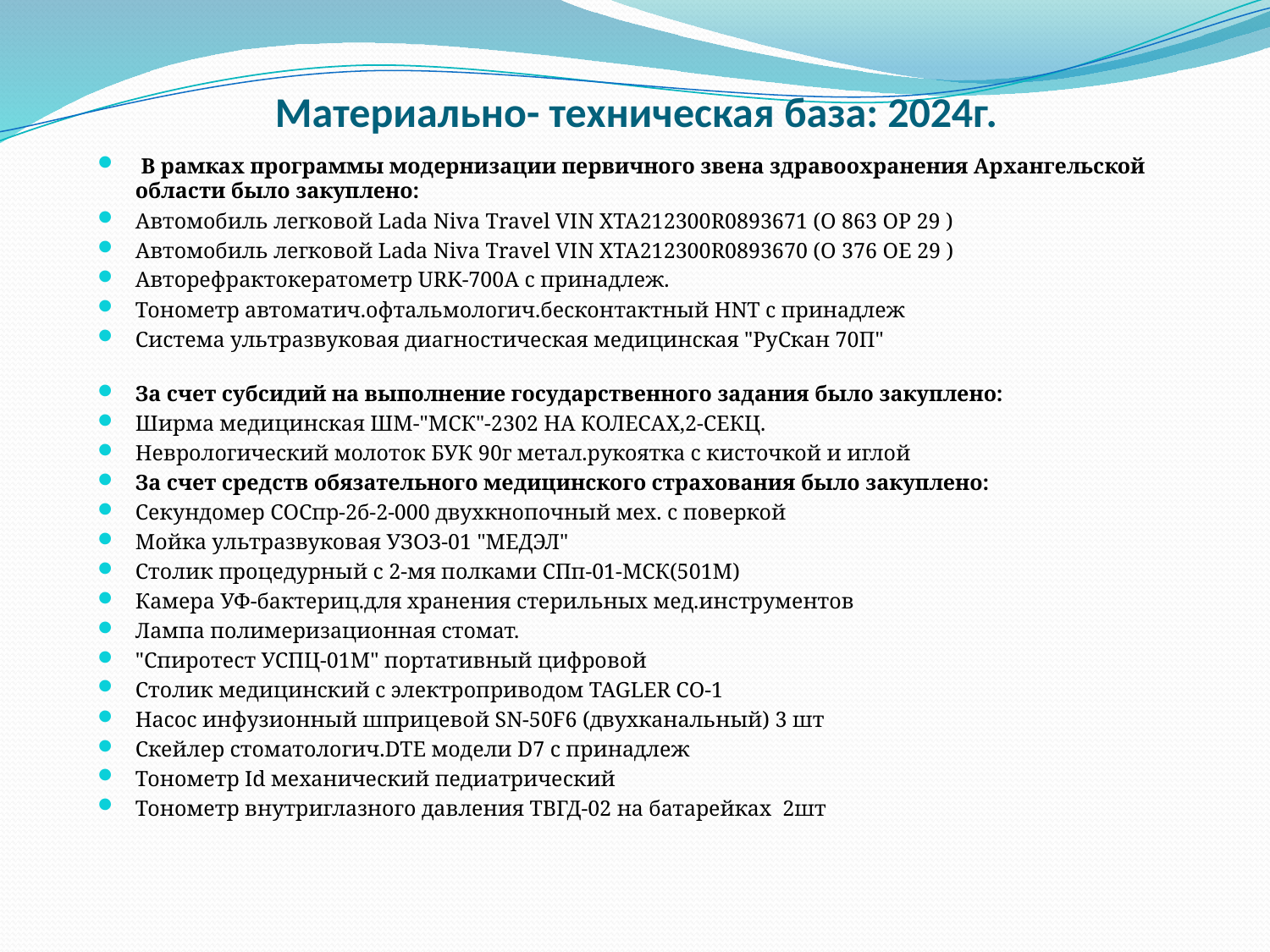

# Материально- техническая база: 2024г.
 В рамках программы модернизации первичного звена здравоохранения Архангельской области было закуплено:
Автомобиль легковой Lаda Niva Travel VIN XTA212300R0893671 (О 863 ОР 29 )
Автомобиль легковой Lаda Niva Travel VIN XTA212300R0893670 (О 376 ОЕ 29 )
Авторефрактокератометр URK-700А с принадлеж.
Тонометр автоматич.офтальмологич.бесконтактный HNT с принадлеж
Система ультразвуковая диагностическая медицинская "РуСкан 70П"
За счет субсидий на выполнение государственного задания было закуплено:
Ширма медицинская ШМ-"МСК"-2302 НА КОЛЕСАХ,2-СЕКЦ.
Неврологический молоток БУК 90г метал.рукоятка с кисточкой и иглой
За счет средств обязательного медицинского страхования было закуплено:
Секундомер СОСпр-2б-2-000 двухкнопочный мех. с поверкой
Мойка ультразвуковая УЗОЗ-01 "МЕДЭЛ"
Столик процедурный с 2-мя полками СПп-01-МСК(501М)
Камера УФ-бактериц.для хранения стерильных мед.инструментов
Лампа полимеризационная стомат.
"Спиротест УСПЦ-01М" портативный цифровой
Столик медицинский с электроприводом TAGLER CO-1
Насос инфузионный шприцевой SN-50F6 (двухканальный) 3 шт
Скейлер стоматологич.DTE модели D7 с принадлеж
Тонометр Id механический педиатрический
Тонометр внутриглазного давления ТВГД-02 на батарейках  2шт